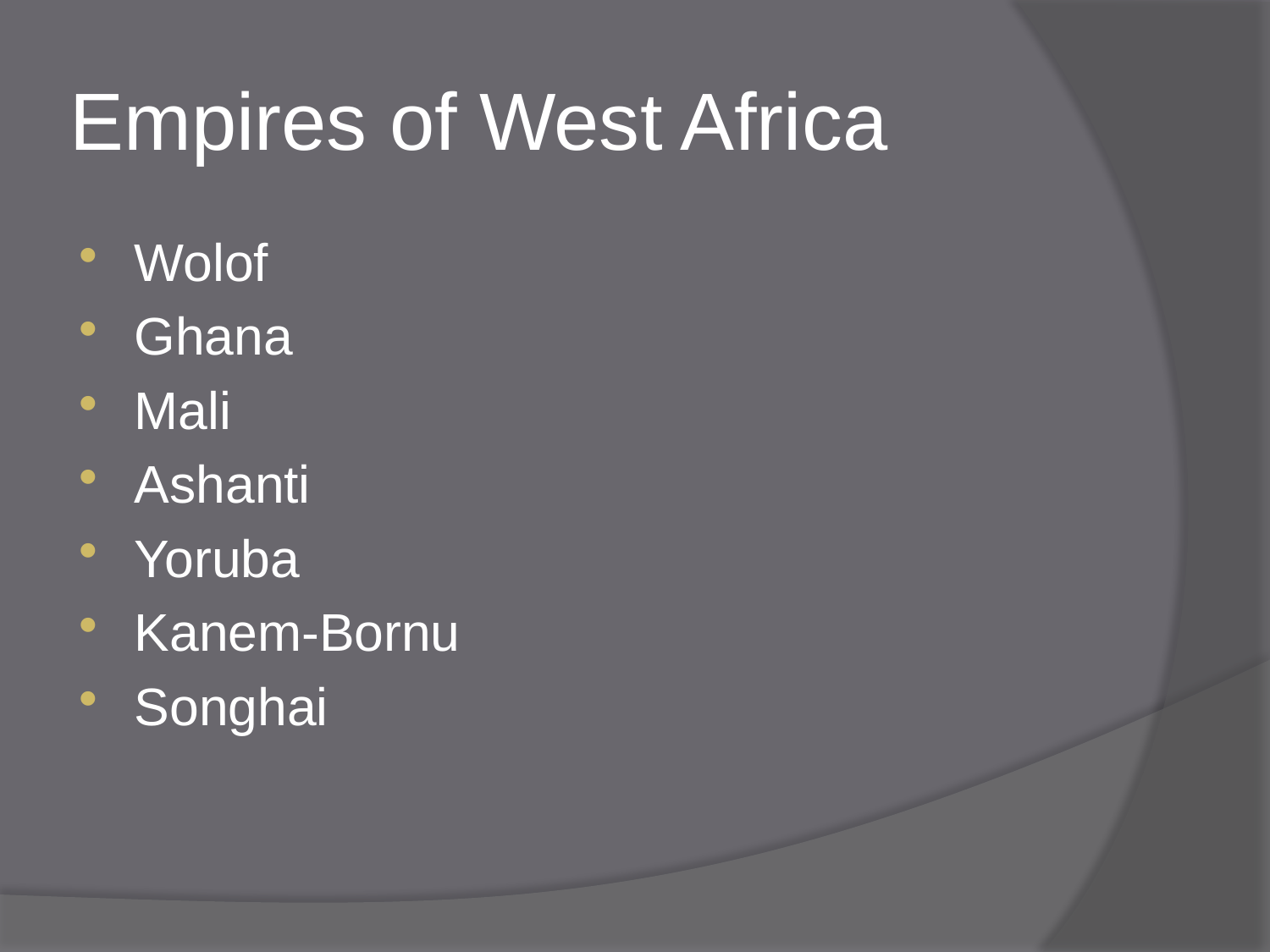

# Empires of West Africa
Wolof
Ghana
Mali
Ashanti
Yoruba
Kanem-Bornu
Songhai